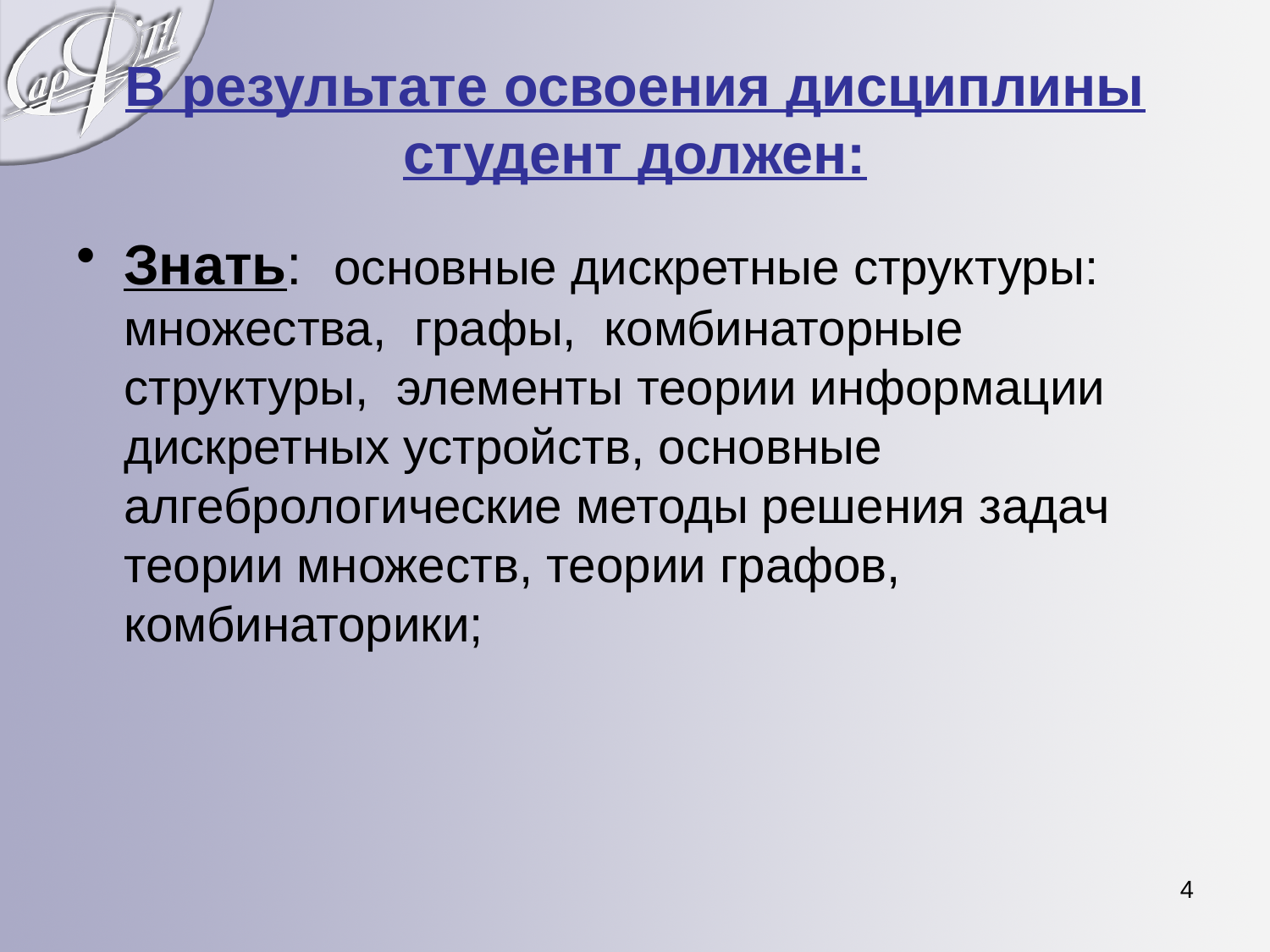

# В результате освоения дисциплины студент должен:
Знать:  основные дискретные структуры: множества,  графы,  комбинаторные структуры,  элементы теории информации дискретных устройств, основные алгебрологические методы решения задач теории множеств, теории графов, комбинаторики;
4